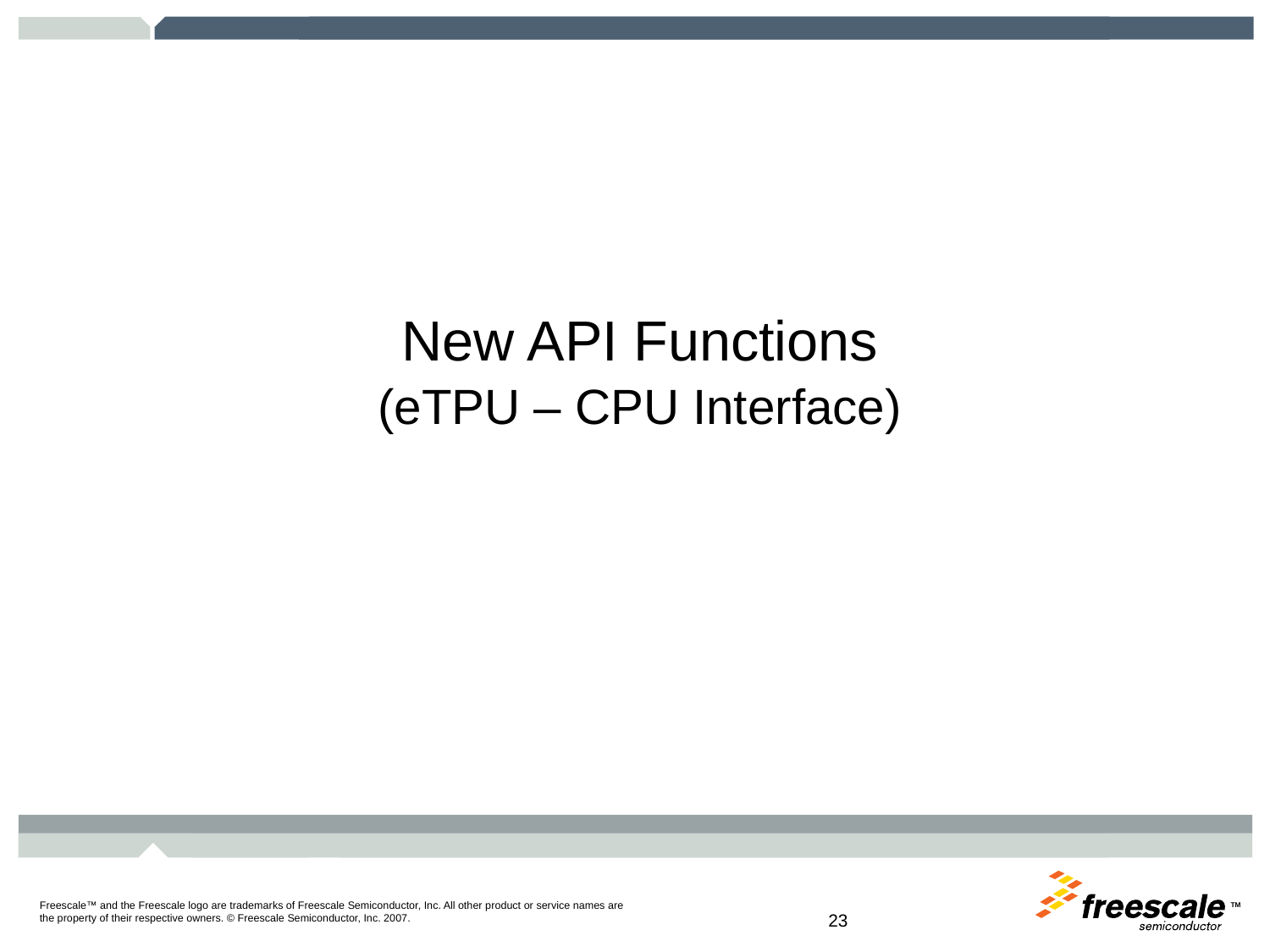

New API Functions
(eTPU – CPU Interface)
23